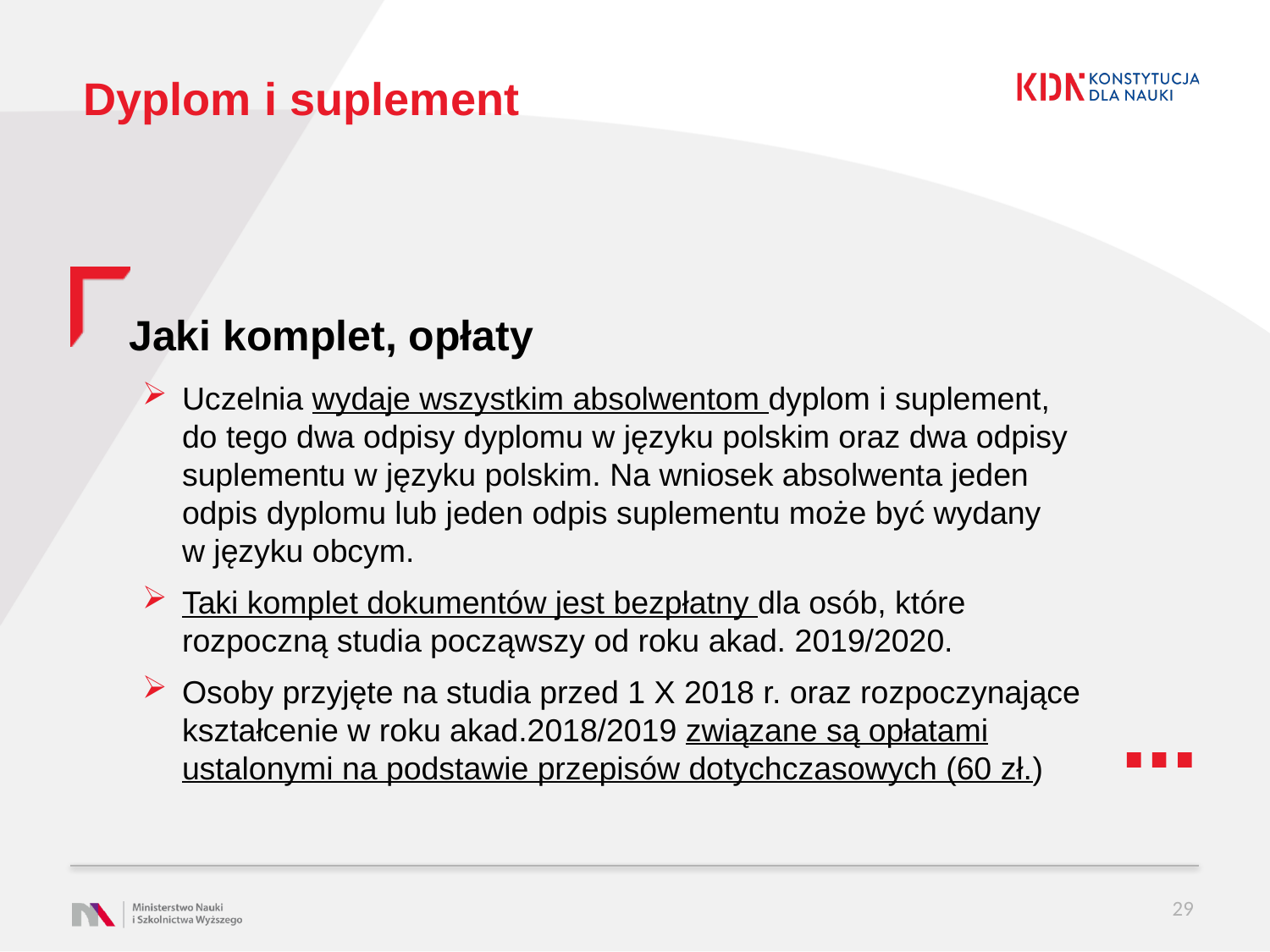

# Dyplom i suplement
Jaki komplet, opłaty
Uczelnia wydaje wszystkim absolwentom dyplom i suplement, do tego dwa odpisy dyplomu w języku polskim oraz dwa odpisy suplementu w języku polskim. Na wniosek absolwenta jeden odpis dyplomu lub jeden odpis suplementu może być wydany w języku obcym.
Taki komplet dokumentów jest bezpłatny dla osób, które rozpoczną studia począwszy od roku akad. 2019/2020.
Osoby przyjęte na studia przed 1 X 2018 r. oraz rozpoczynające kształcenie w roku akad.2018/2019 związane są opłatami ustalonymi na podstawie przepisów dotychczasowych (60 zł.)

29